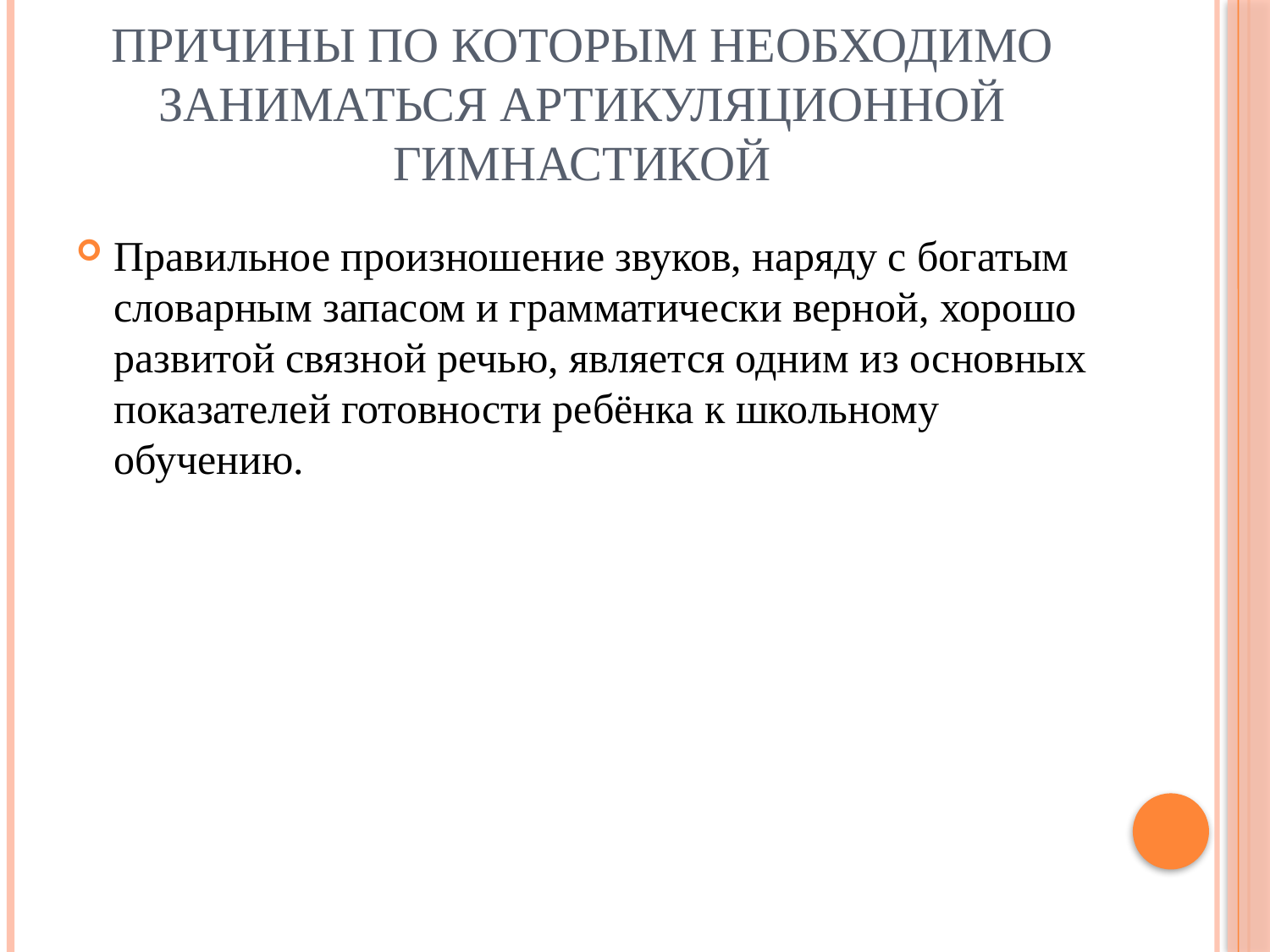

# Причины по которым необходимо заниматься артикуляционной гимнастикой
Правильное произношение звуков, наряду с богатым словарным запасом и грамматически верной, хорошо развитой связной речью, является одним из основных показателей готовности ребёнка к школьному обучению.